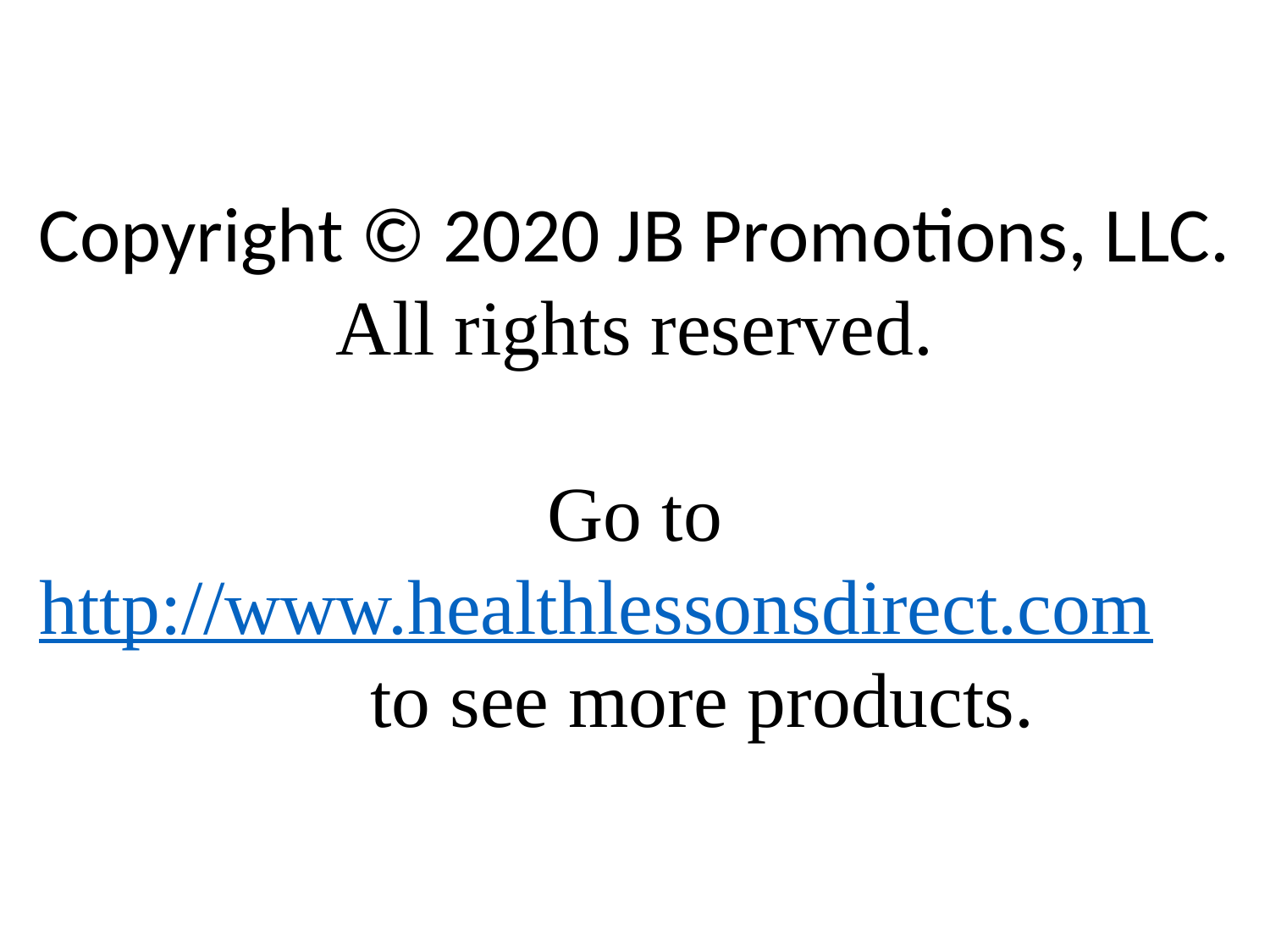

Copyright © 2020 JB Promotions, LLC. All rights reserved.

Go to
http://www.healthlessonsdirect.com            to see more products.